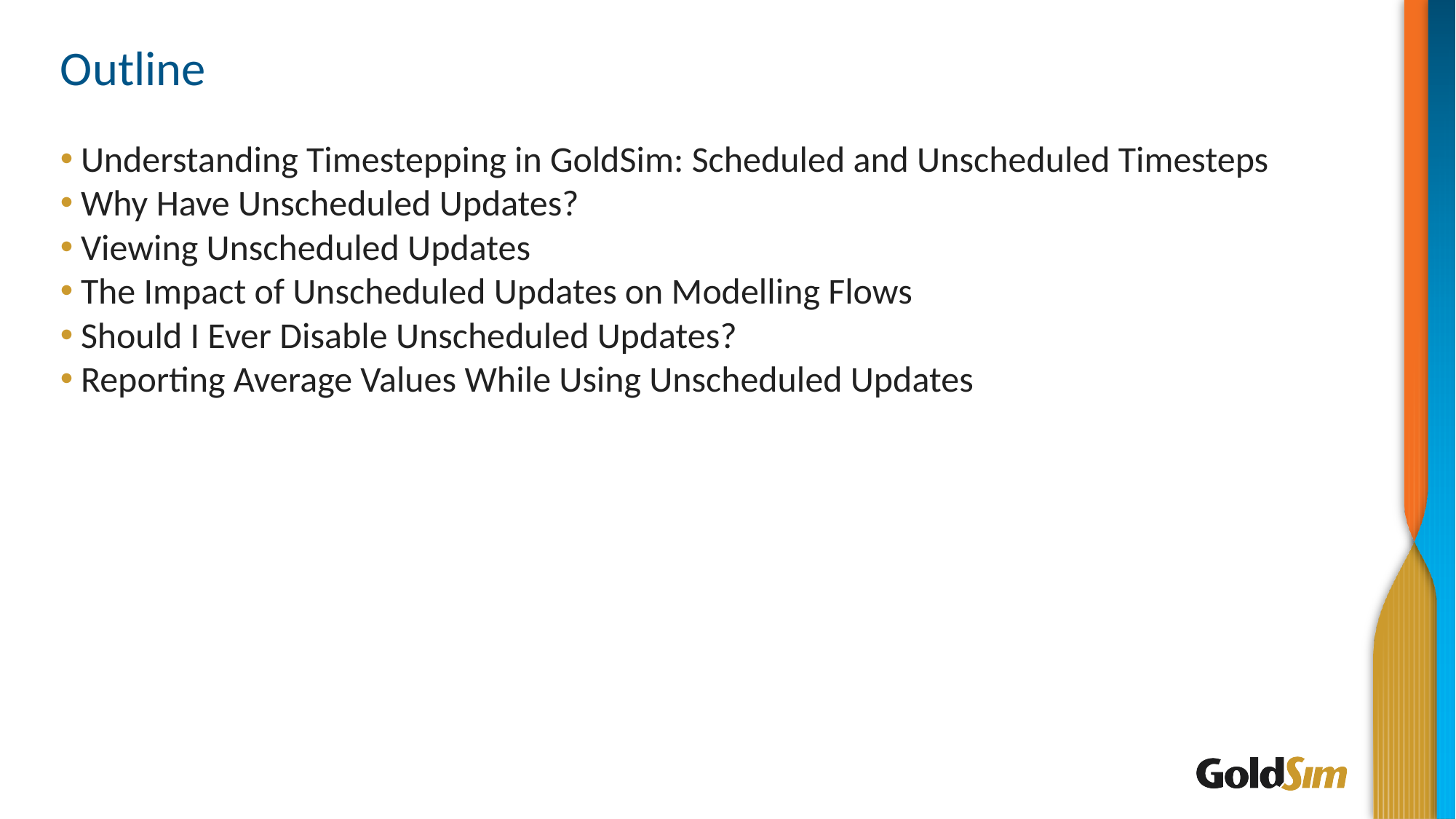

# Outline
Understanding Timestepping in GoldSim: Scheduled and Unscheduled Timesteps
Why Have Unscheduled Updates?
Viewing Unscheduled Updates
The Impact of Unscheduled Updates on Modelling Flows
Should I Ever Disable Unscheduled Updates?
Reporting Average Values While Using Unscheduled Updates